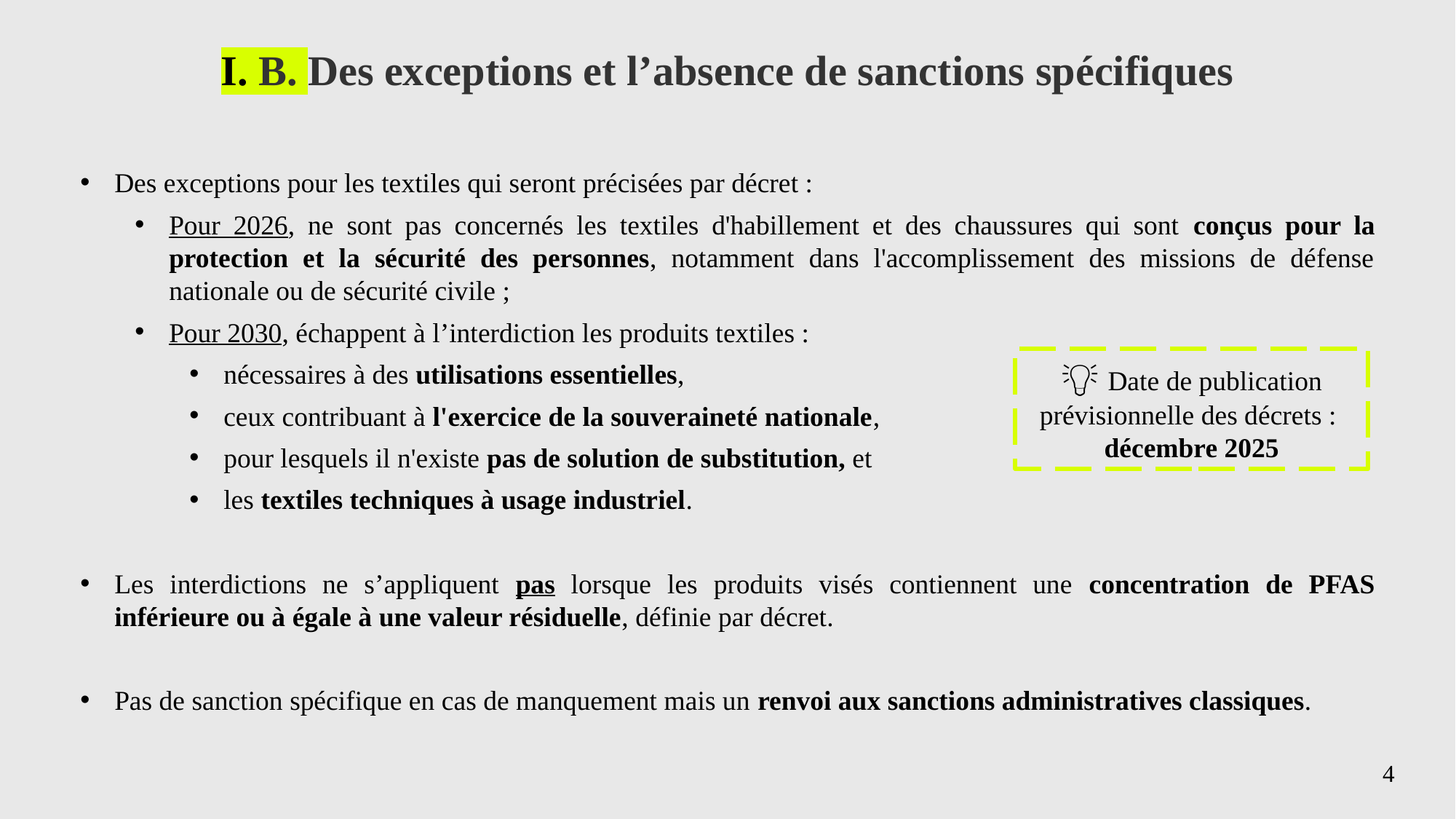

I. B. Des exceptions et l’absence de sanctions spécifiques
Des exceptions pour les textiles qui seront précisées par décret :
Pour 2026, ne sont pas concernés les textiles d'habillement et des chaussures qui sont conçus pour la protection et la sécurité des personnes, notamment dans l'accomplissement des missions de défense nationale ou de sécurité civile ;
Pour 2030, échappent à l’interdiction les produits textiles :
nécessaires à des utilisations essentielles,
ceux contribuant à l'exercice de la souveraineté nationale,
pour lesquels il n'existe pas de solution de substitution, et
les textiles techniques à usage industriel.

Les interdictions ne s’appliquent pas lorsque les produits visés contiennent une concentration de PFAS inférieure ou à égale à une valeur résiduelle, définie par décret.

Pas de sanction spécifique en cas de manquement mais un renvoi aux sanctions administratives classiques.
💡 Date de publication prévisionnelle des décrets :
décembre 2025
4